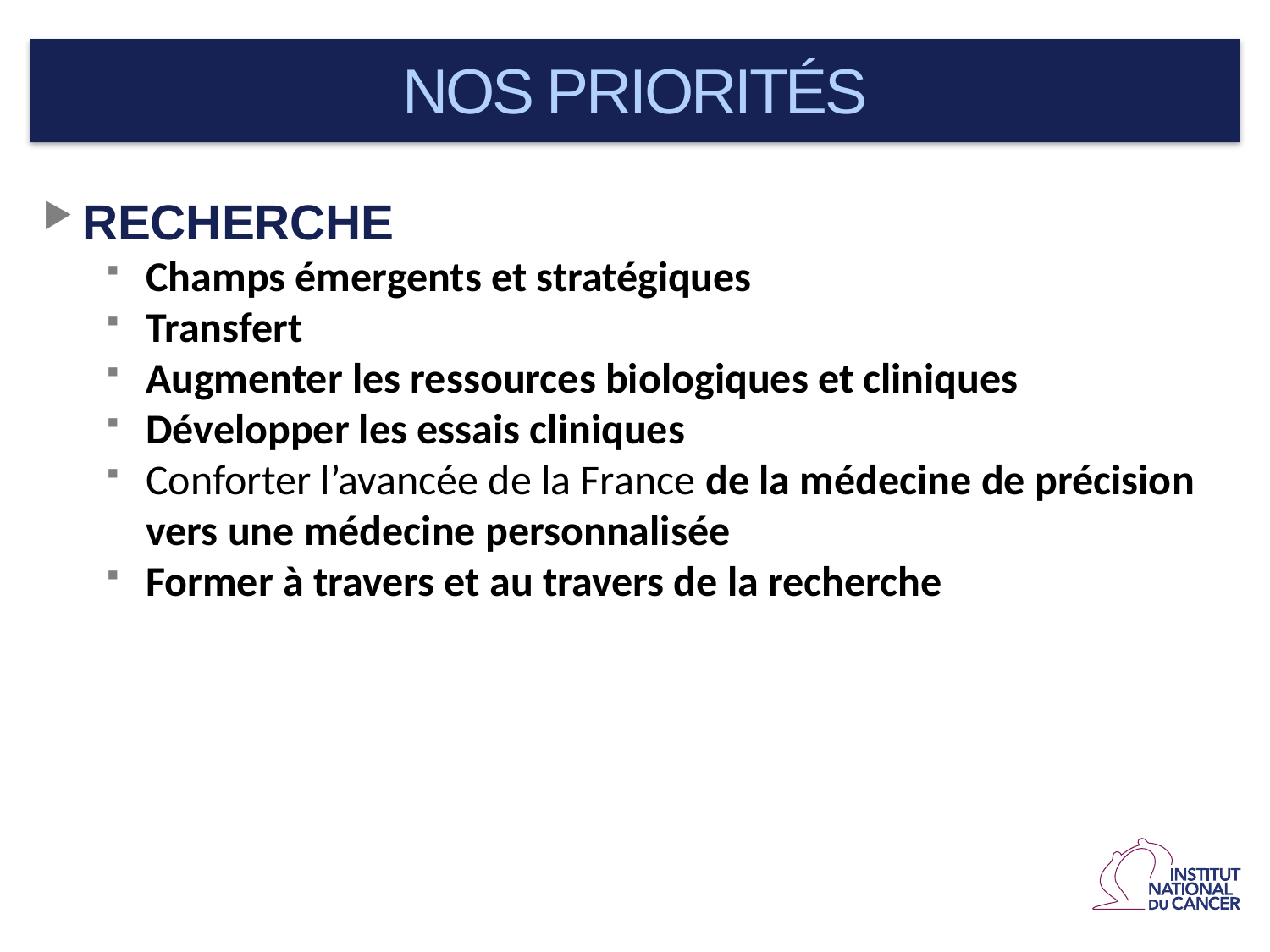

NOS PRIORITÉS
RECHERCHE
Champs émergents et stratégiques
Transfert
Augmenter les ressources biologiques et cliniques
Développer les essais cliniques
Conforter l’avancée de la France de la médecine de précision vers une médecine personnalisée
Former à travers et au travers de la recherche